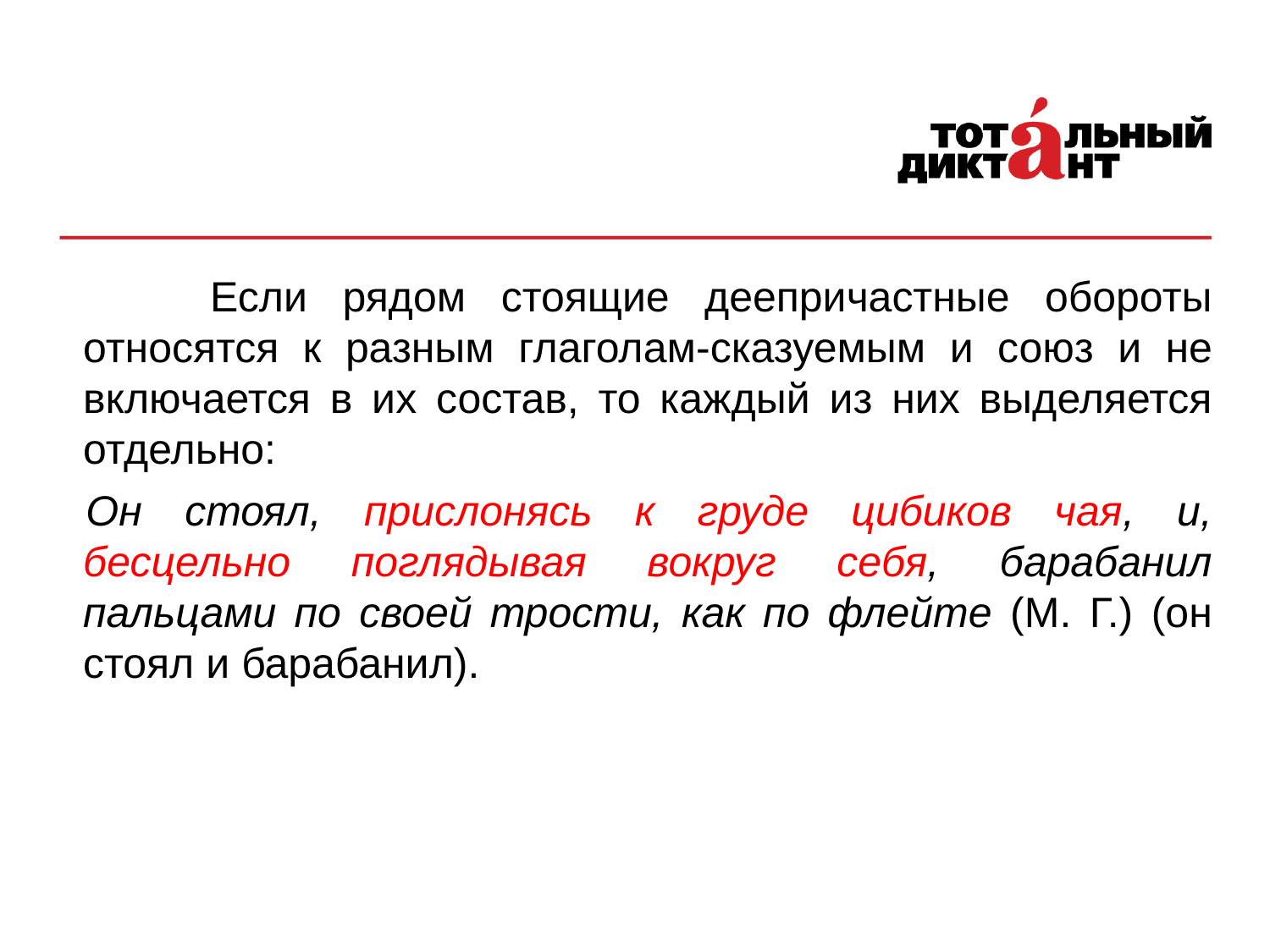

Если рядом стоящие деепричастные обороты относятся к разным глаголам-сказуемым и союз и не включается в их состав, то каждый из них выделяется отдельно:
Он стоял, прислонясь к груде цибиков чая, и, бесцельно поглядывая вокруг себя, барабанил пальцами по своей трости, как по флейте (М. Г.) (он стоял и барабанил).